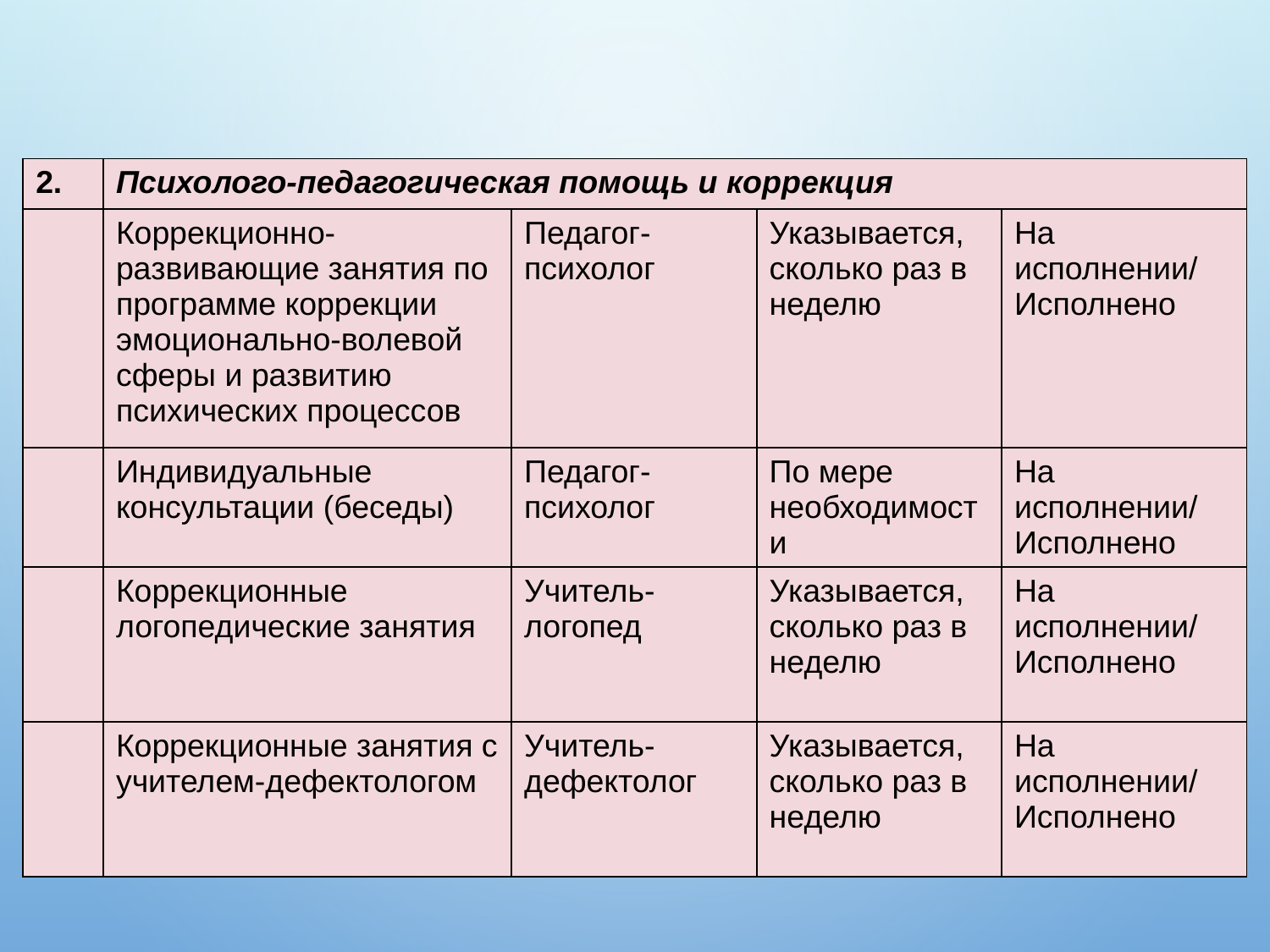

| 2. | Психолого-педагогическая помощь и коррекция |  |  |  |
| --- | --- | --- | --- | --- |
|  | Коррекционно-развивающие занятия по программе коррекции эмоционально-волевой сферы и развитию психических процессов | Педагог-психолог | Указывается, сколько раз в неделю | На исполнении/ Исполнено |
|  | Индивидуальные консультации (беседы) | Педагог-психолог | По мере необходимости | На исполнении/ Исполнено |
|  | Коррекционные логопедические занятия | Учитель-логопед | Указывается, сколько раз в неделю | На исполнении/ Исполнено |
|  | Коррекционные занятия с учителем-дефектологом | Учитель-дефектолог | Указывается, сколько раз в неделю | На исполнении/ Исполнено |